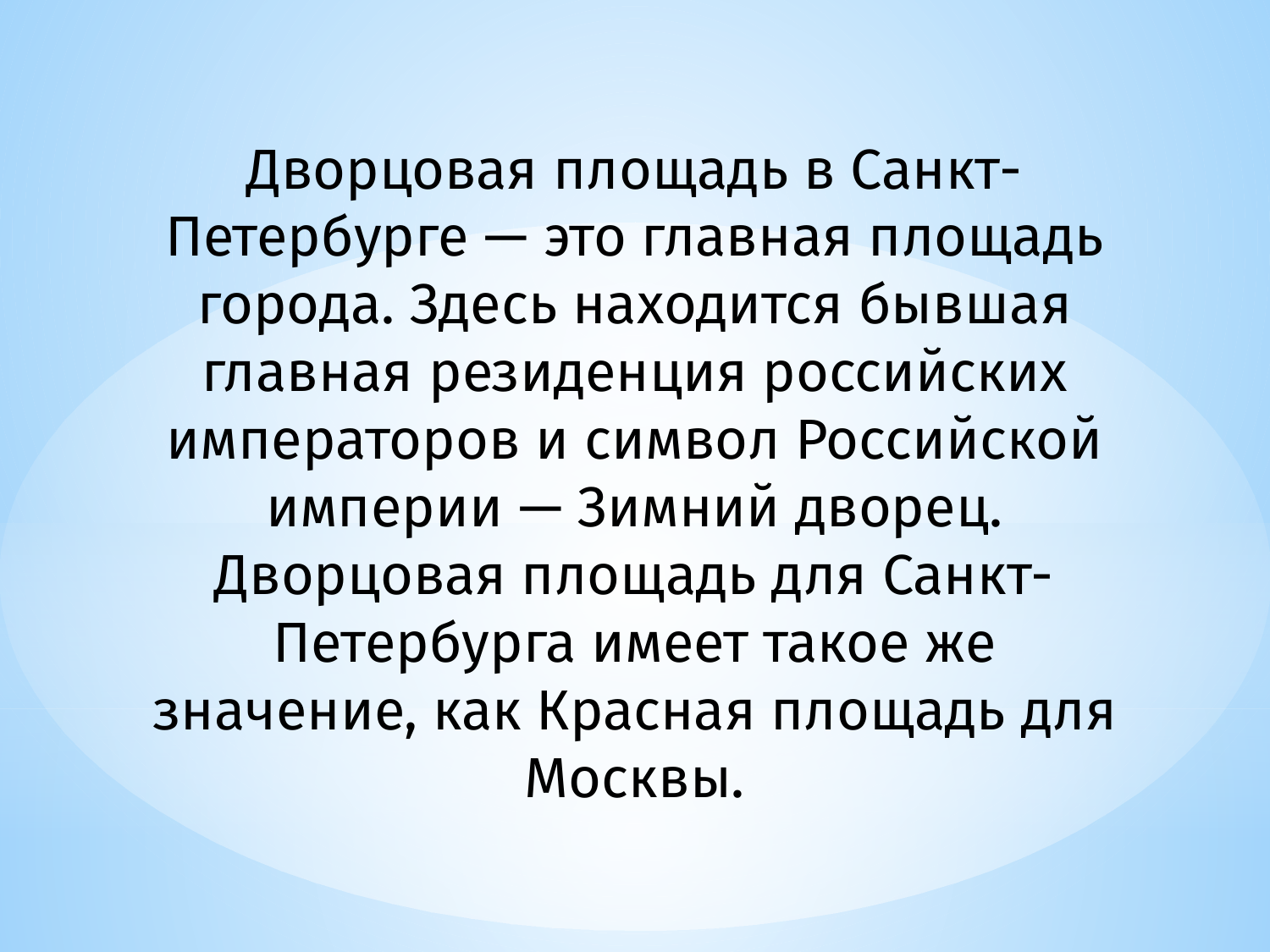

Дворцовая площадь в Санкт-Петербурге — это главная площадь города. Здесь находится бывшая главная резиденция российских императоров и символ Российской империи — Зимний дворец. Дворцовая площадь для Санкт-Петербурга имеет такое же значение, как Красная площадь для Москвы.